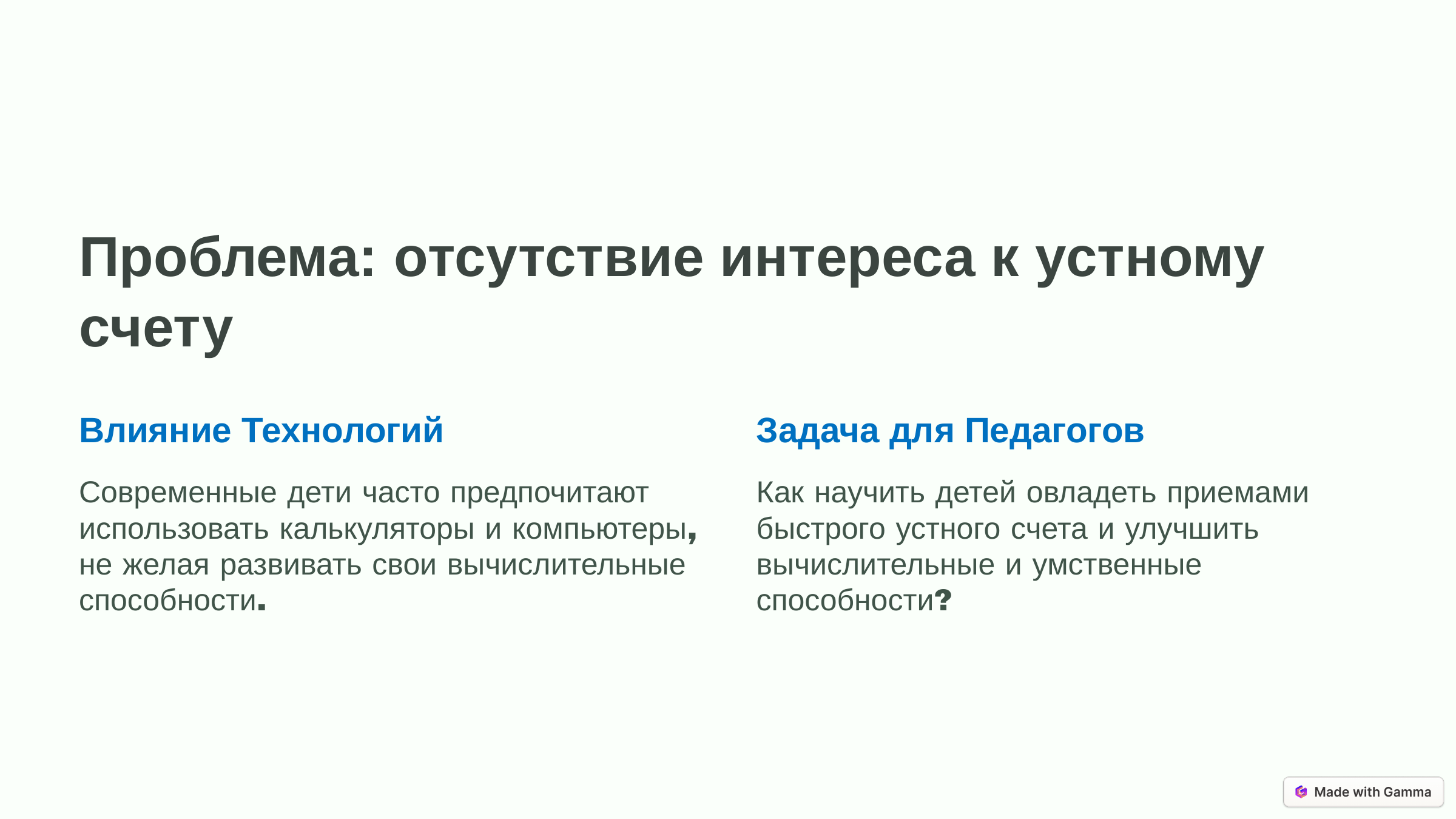

Проблема: отсутствие интереса к устному счету
Влияние Технологий
Задача для Педагогов
Современные дети часто предпочитают использовать калькуляторы и компьютеры, не желая развивать свои вычислительные способности.
Как научить детей овладеть приемами быстрого устного счета и улучшить вычислительные и умственные способности?